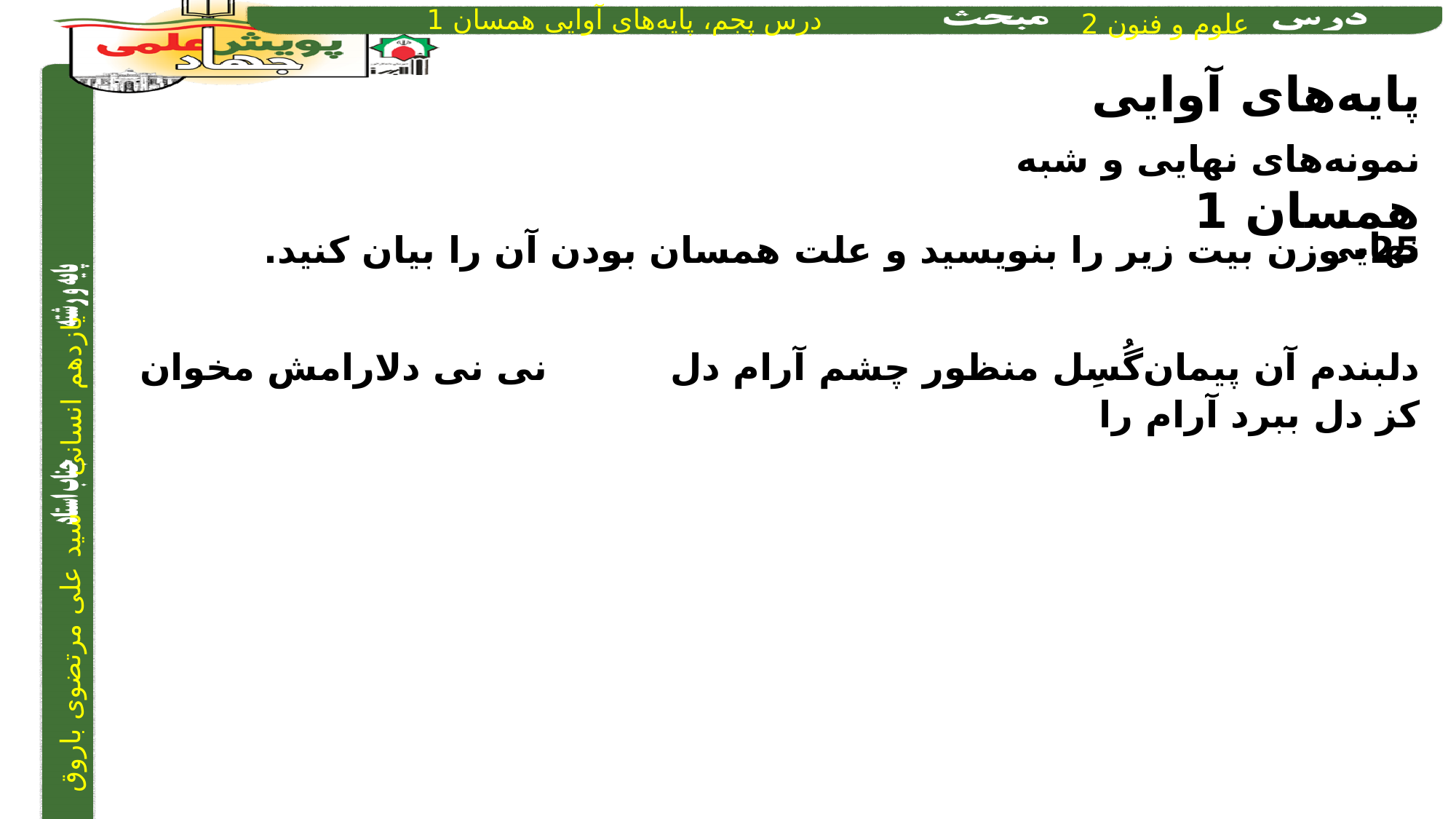

پایه‌های آوایی همسان 1
نمونه‌های نهایی و شبه نهایی
25- وزن بیت زیر را بنویسید و علت همسان بودن آن را بیان کنید.

دلبندم آن پیمان‌گُسِل منظور چشم آرام دل			نی نی دلارامش مخوان کز دل ببرد آرام را